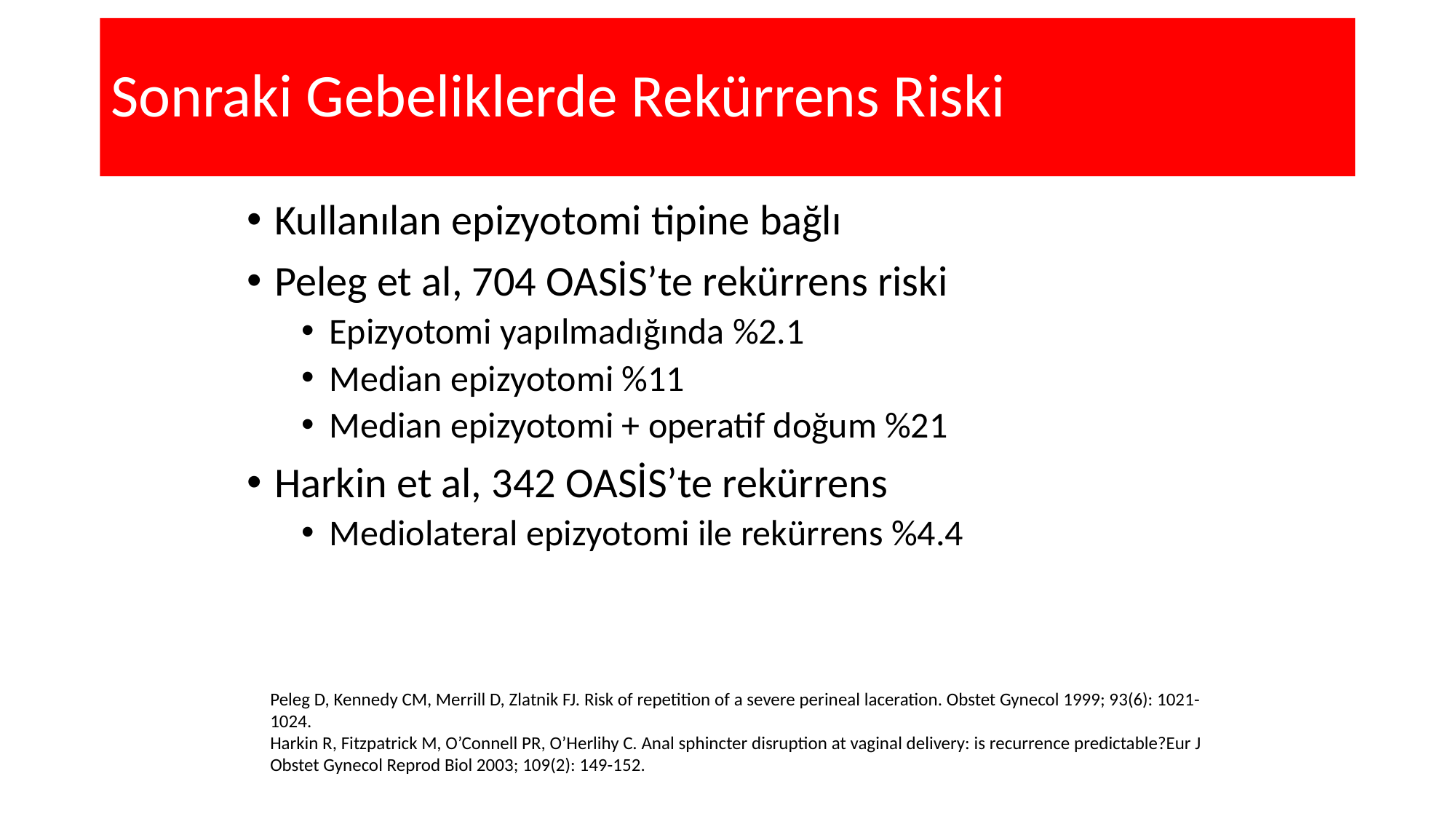

# Sonraki Gebeliklerde Rekürrens Riski
Kullanılan epizyotomi tipine bağlı
Peleg et al, 704 OASİS’te rekürrens riski
Epizyotomi yapılmadığında %2.1
Median epizyotomi %11
Median epizyotomi + operatif doğum %21
Harkin et al, 342 OASİS’te rekürrens
Mediolateral epizyotomi ile rekürrens %4.4
Peleg D, Kennedy CM, Merrill D, Zlatnik FJ. Risk of repetition of a severe perineal laceration. Obstet Gynecol 1999; 93(6): 1021-1024.
Harkin R, Fitzpatrick M, O’Connell PR, O’Herlihy C. Anal sphincter disruption at vaginal delivery: is recurrence predictable?Eur J Obstet Gynecol Reprod Biol 2003; 109(2): 149-152.